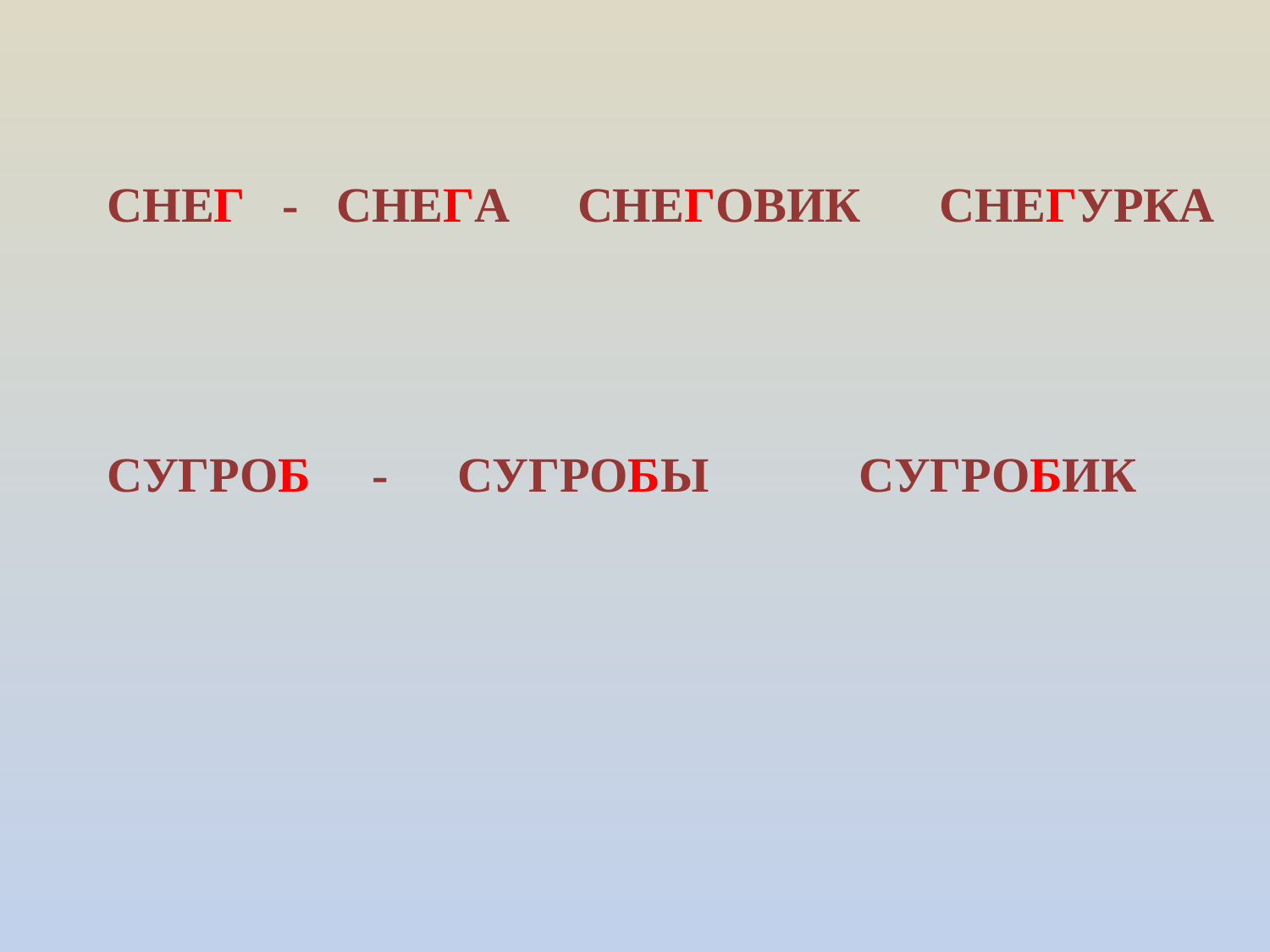

СНЕГ   -
СНЕГА
СНЕГОВИК
СНЕГУРКА
СУГРОБ     -
СУГРОБЫ
СУГРОБИК